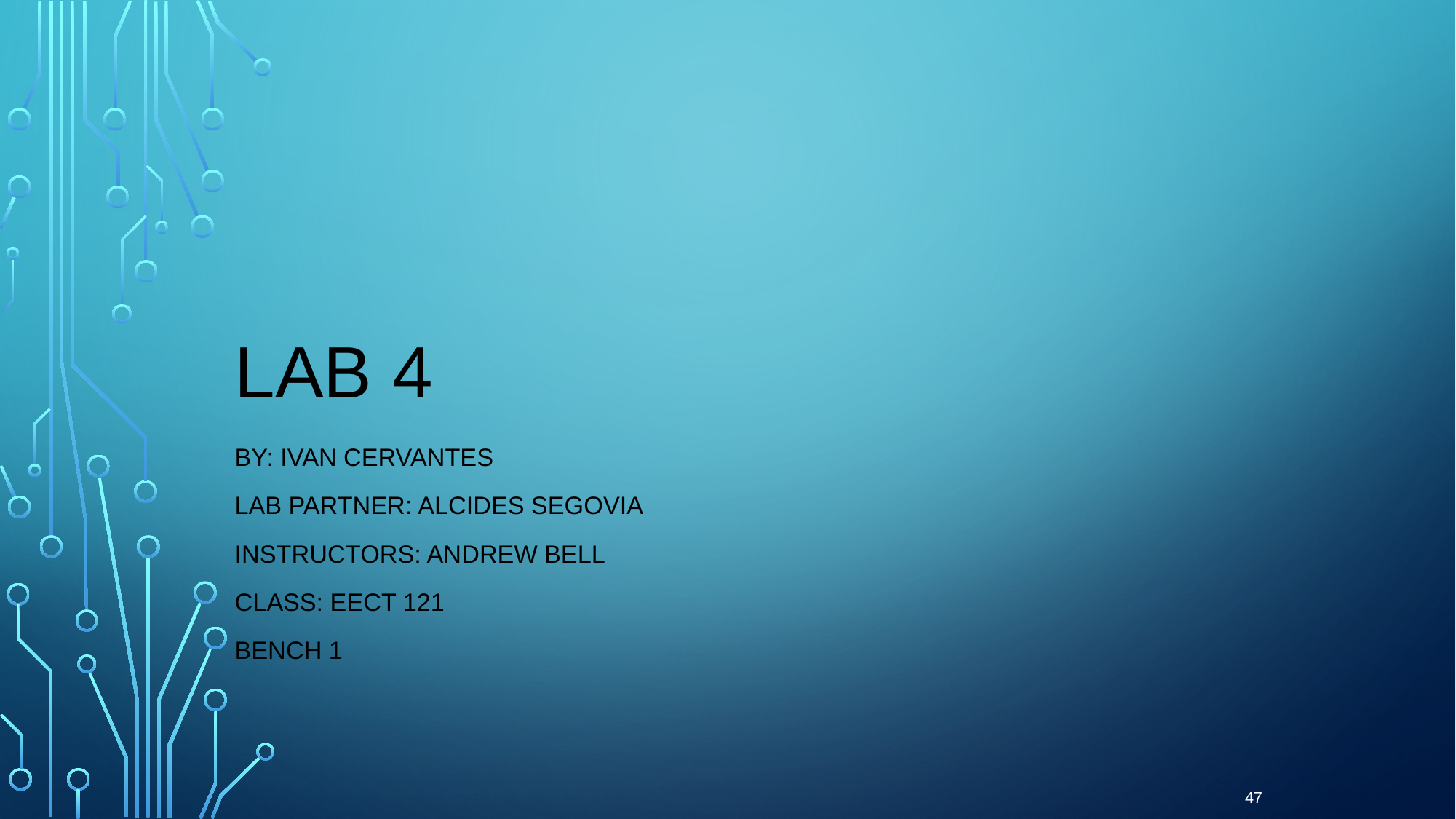

# Lab 4
By: Ivan Cervantes
Lab Partner: Alcides Segovia
Instructors: Andrew bell
Class: EECT 121
Bench 1

47